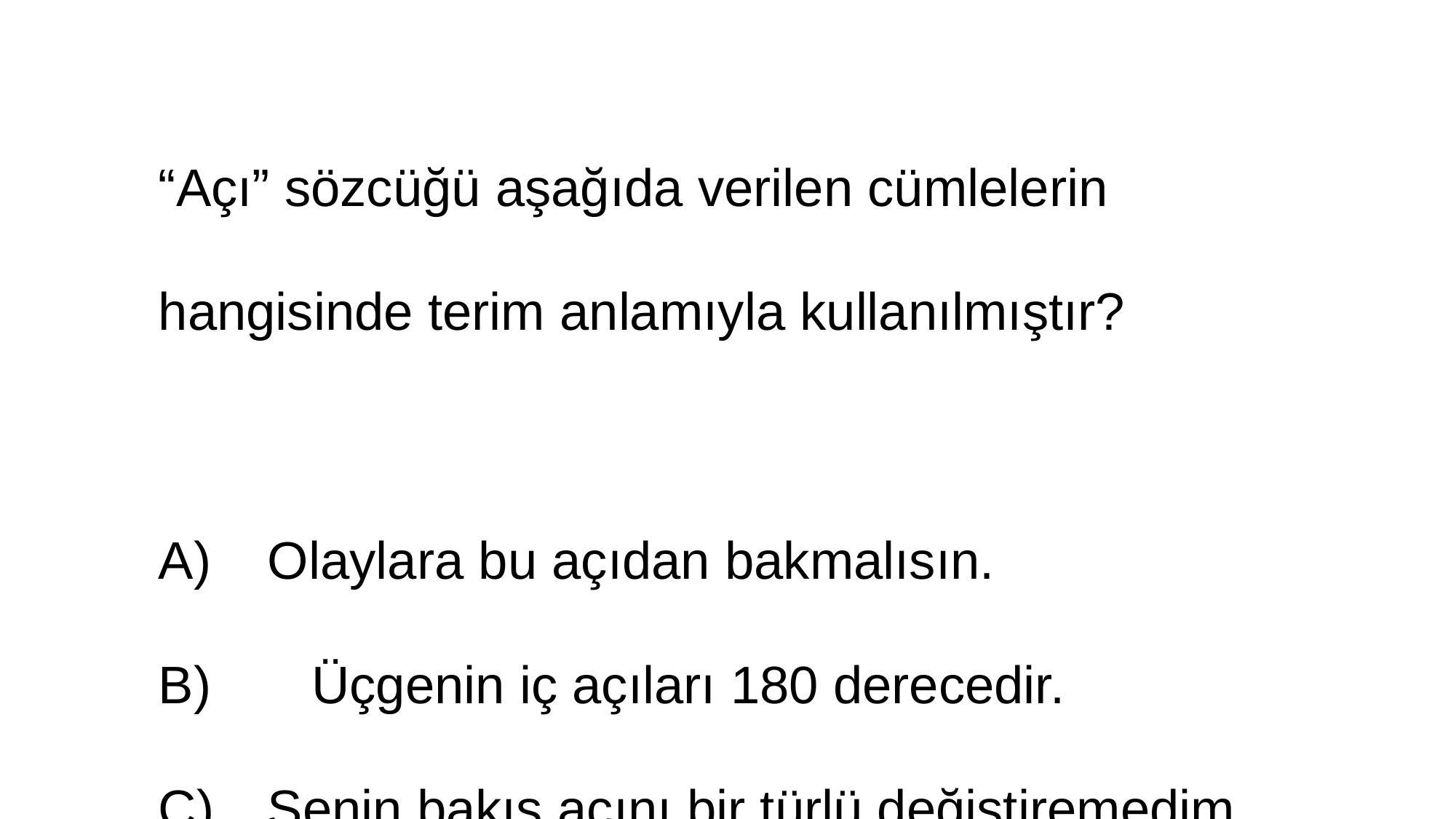

“Açı” sözcüğü aşağıda verilen cümlelerin
hangisinde terim anlamıyla kullanılmıştır?

A)	Olaylara bu açıdan bakmalısın.
B)	   Üçgenin iç açıları 180 derecedir.
C)	Senin bakış açını bir türlü değiştiremedim.
D)	Bu konuyu biraz da onun açısından düşünelim.